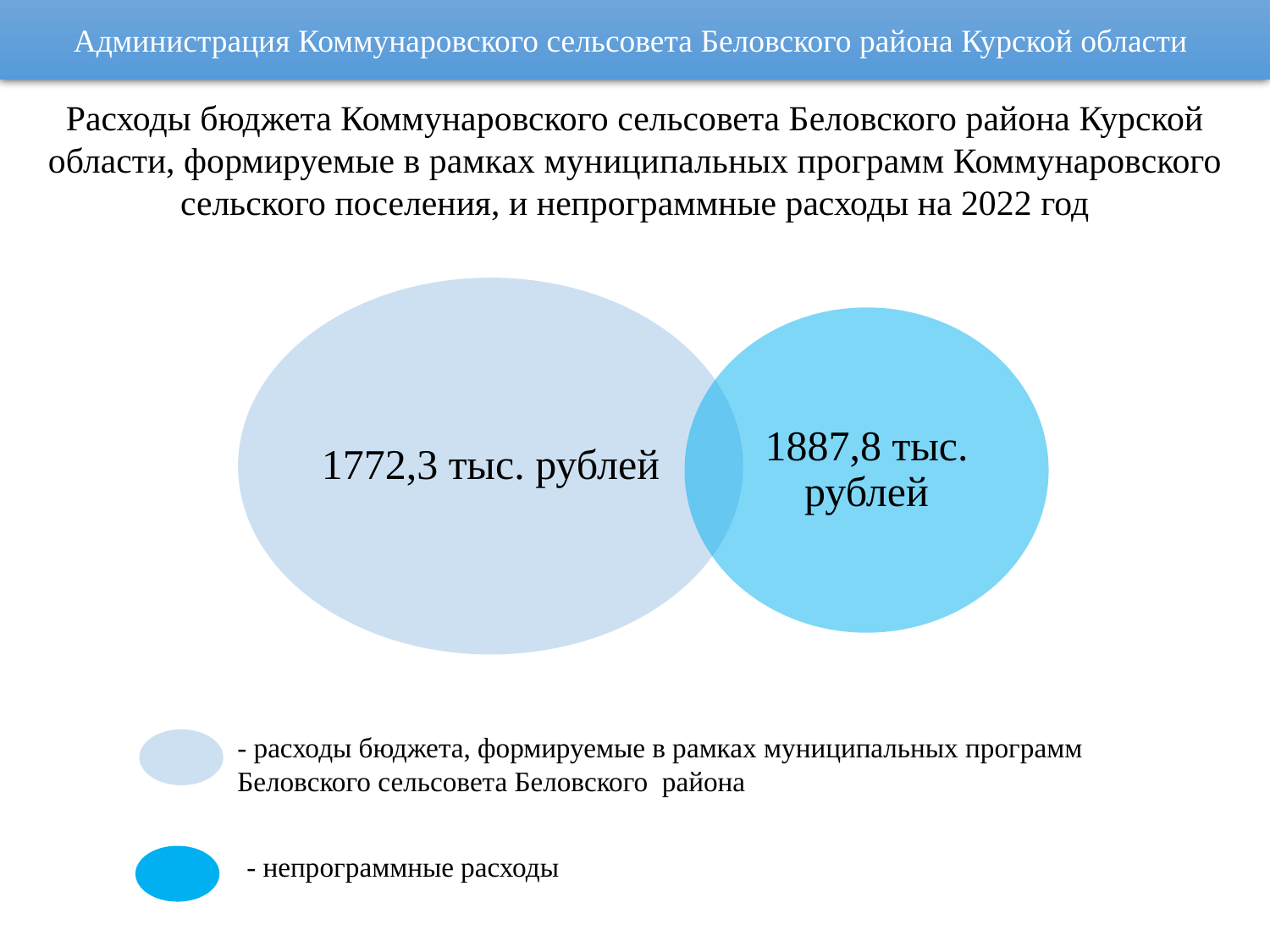

Администрация Коммунаровского сельсовета Беловского района Курской области

Расходы бюджета Коммунаровского сельсовета Беловского района Курской области, формируемые в рамках муниципальных программ Коммунаровского сельского поселения, и непрограммные расходы на 2022 год
1772,3 тыс. рублей
1887,8 тыс. рублей
- расходы бюджета, формируемые в рамках муниципальных программ  Беловского сельсовета Беловского  района

- непрограммные расходы